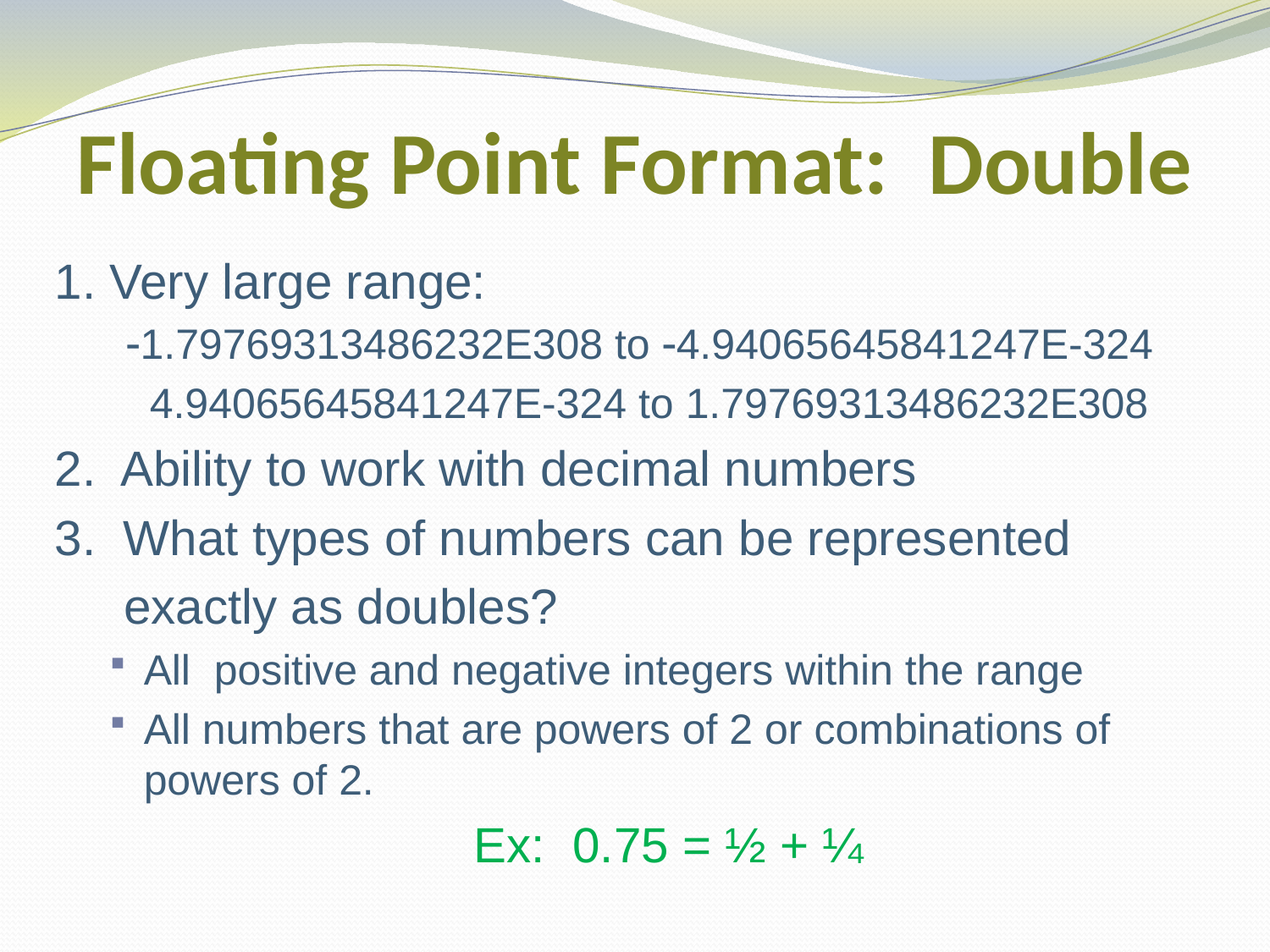

# Floating Point Format:  Double
1. Very large range:
      −1.79769313486232E308 to −4.94065645841247E-324
        4.94065645841247E-324 to 1.79769313486232E308
2.  Ability to work with decimal numbers
3.  What types of numbers can be represented
     exactly as doubles?
All  positive and negative integers within the range
All numbers that are powers of 2 or combinations of powers of 2.
				Ex:  0.75 = ½ + ¼